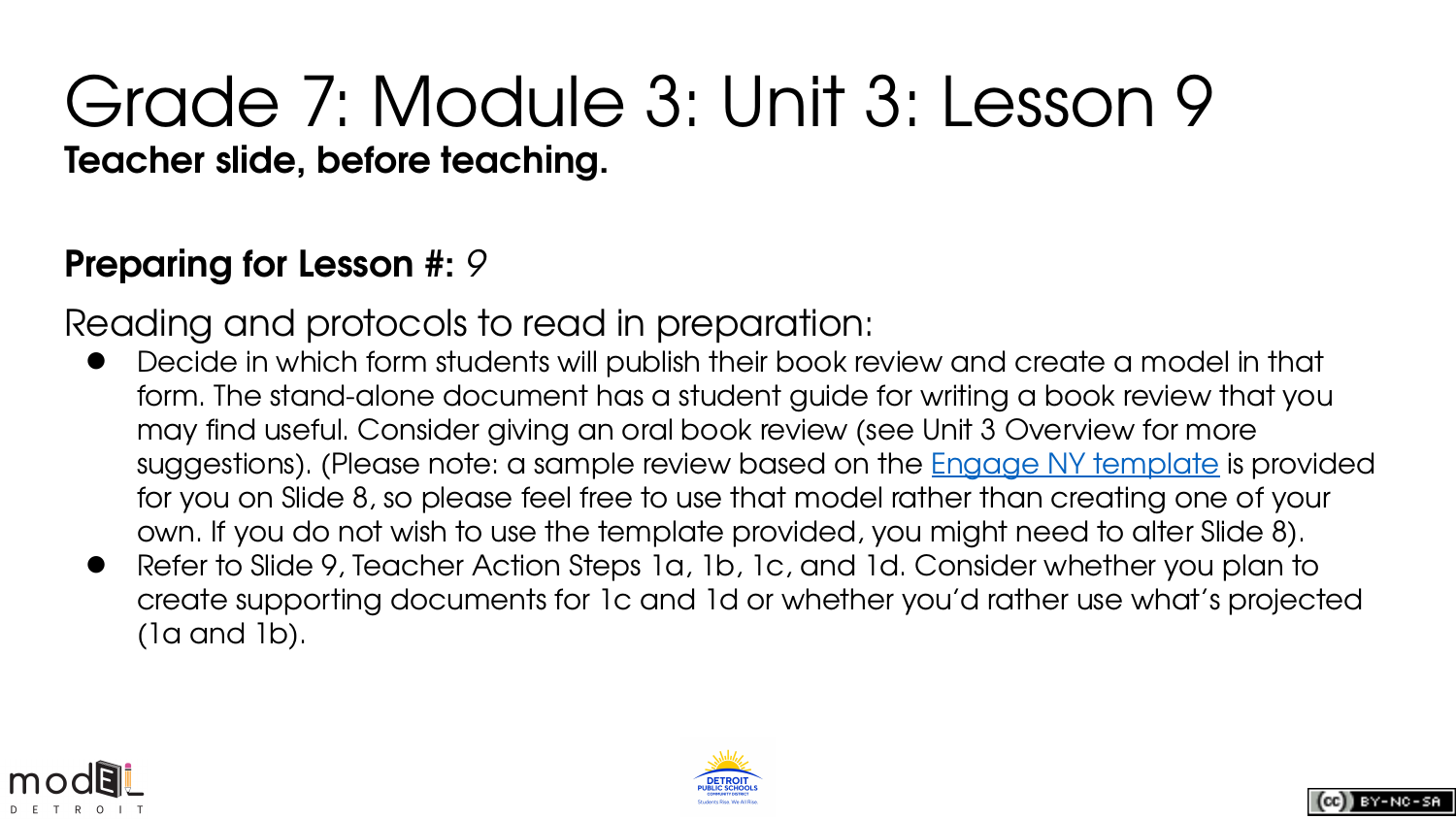

Grade 7: Module 3: Unit 3: Lesson 9
Teacher slide, before teaching.

Preparing for Lesson #: 9
Reading and protocols to read in preparation:
Decide in which form students will publish their book review and create a model in that form. The stand-alone document has a student guide for writing a book review that you may find useful. Consider giving an oral book review (see Unit 3 Overview for more suggestions). (Please note: a sample review based on the Engage NY template is provided for you on Slide 8, so please feel free to use that model rather than creating one of your own. If you do not wish to use the template provided, you might need to alter Slide 8).
Refer to Slide 9, Teacher Action Steps 1a, 1b, 1c, and 1d. Consider whether you plan to create supporting documents for 1c and 1d or whether you’d rather use what’s projected (1a and 1b).